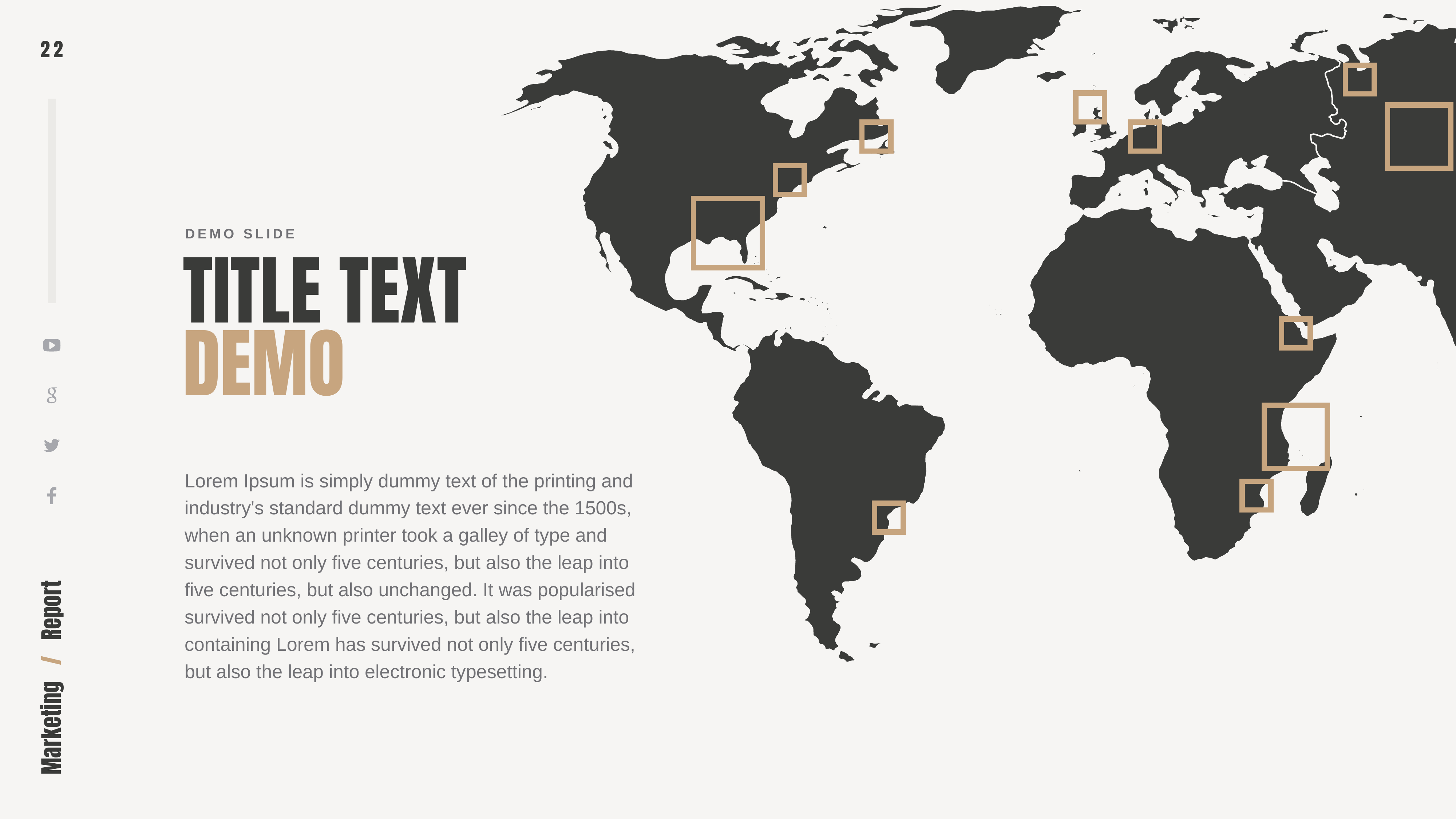

22

demo slide
Title text demo

Lorem Ipsum is simply dummy text of the printing and industry's standard dummy text ever since the 1500s, when an unknown printer took a galley of type and survived not only five centuries, but also the leap into five centuries, but also unchanged. It was popularised
survived not only five centuries, but also the leap into
containing Lorem has survived not only five centuries, but also the leap into electronic typesetting.